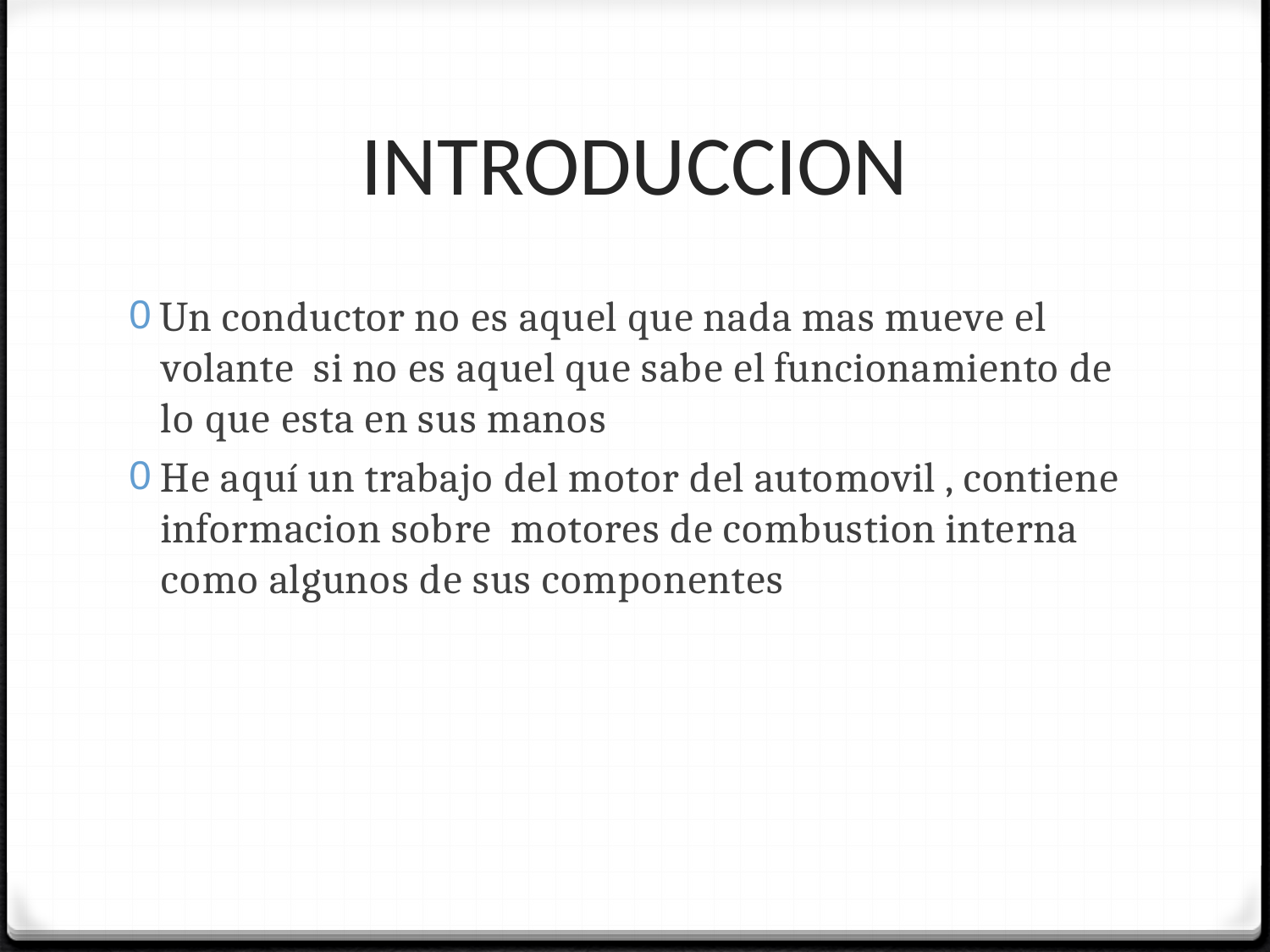

# INTRODUCCION
Un conductor no es aquel que nada mas mueve el volante  si no es aquel que sabe el funcionamiento de lo que esta en sus manos
He aquí un trabajo del motor del automovil , contiene informacion sobre  motores de combustion interna  como algunos de sus componentes